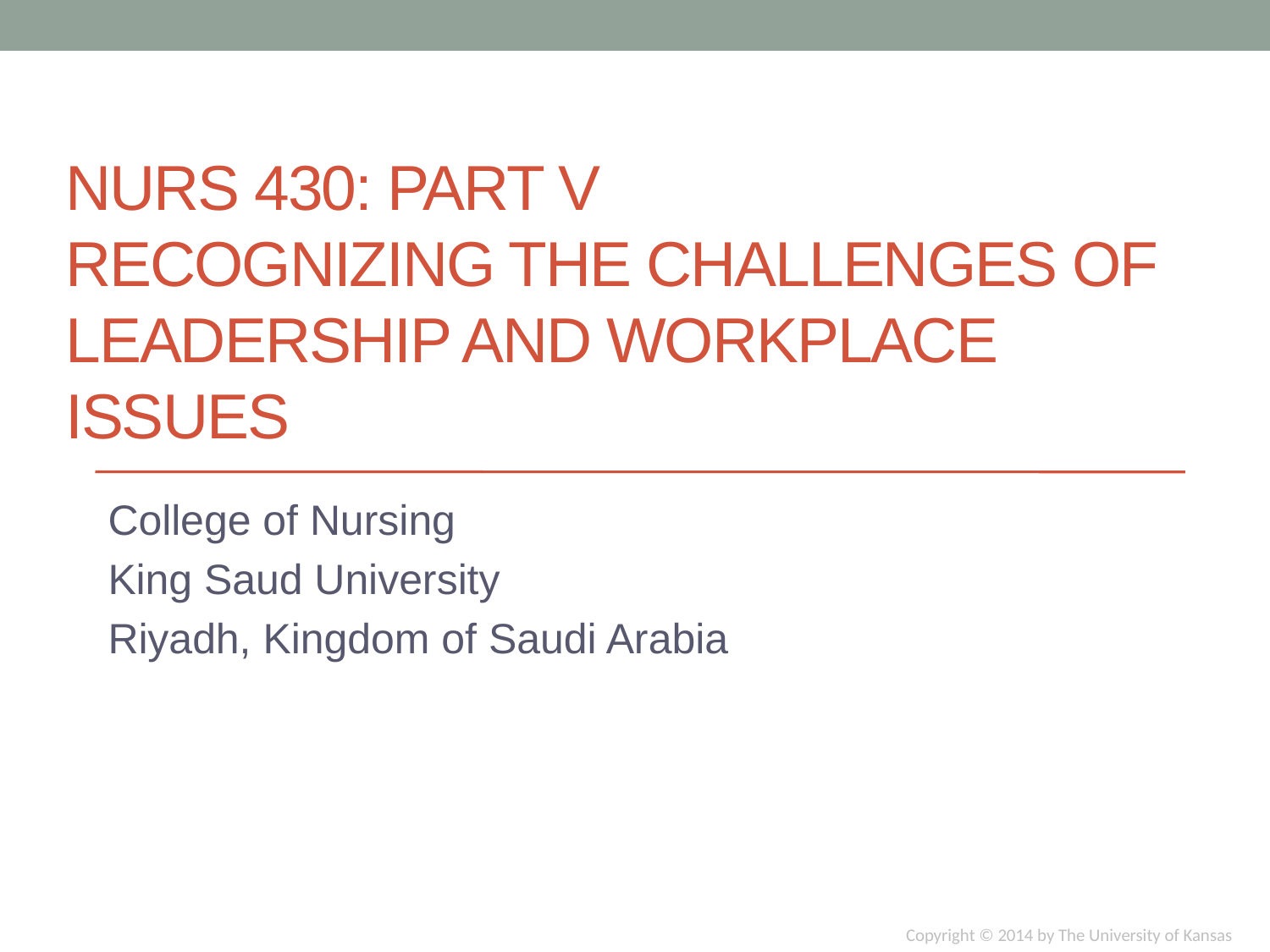

# Nurs 430: Part V Recognizing the Challenges of Leadership AND WORKPLACE ISSUES
College of Nursing
King Saud University
Riyadh, Kingdom of Saudi Arabia